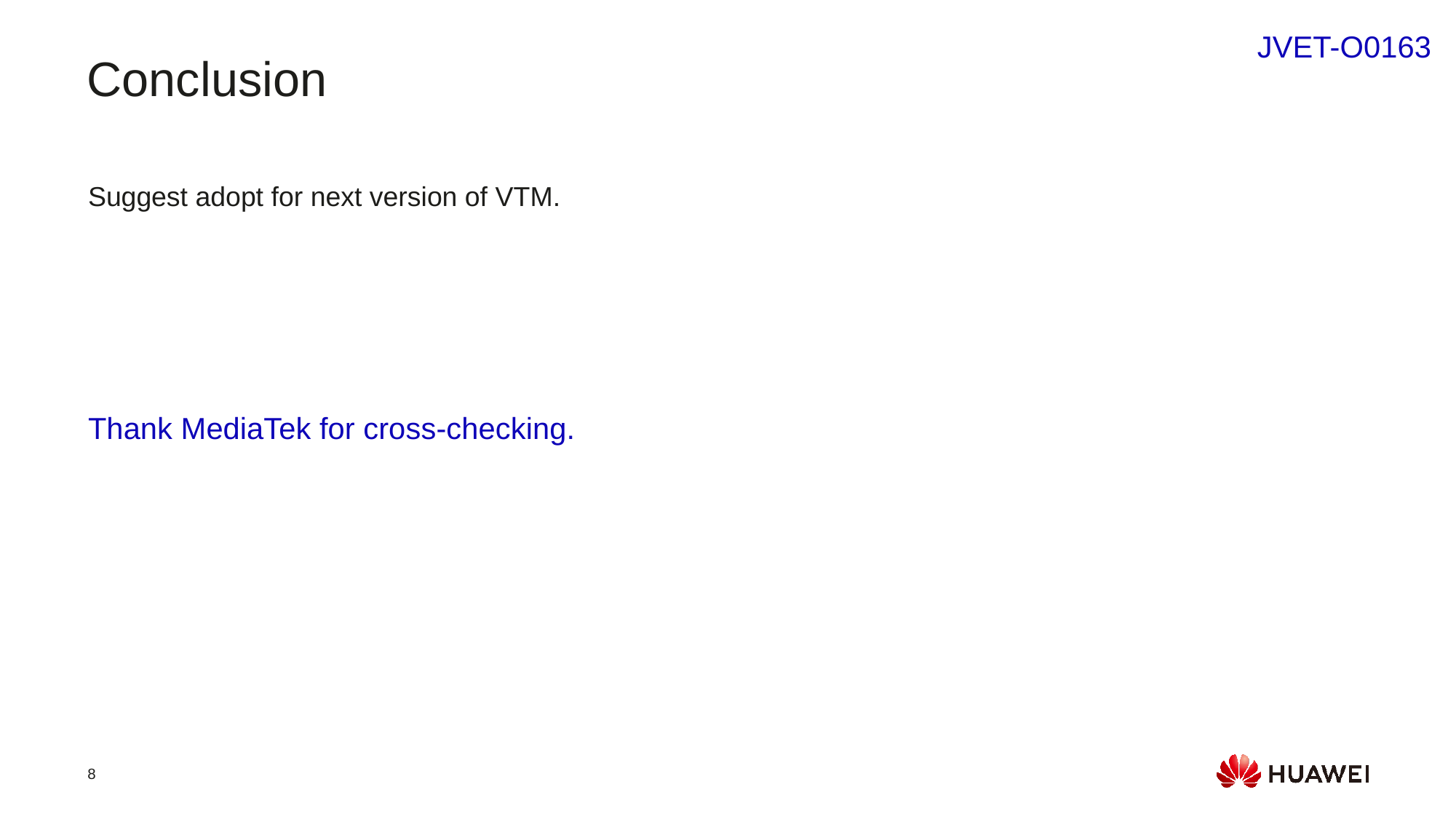

JVET-O0163
Conclusion
Suggest adopt for next version of VTM.

Thank MediaTek for cross-checking.